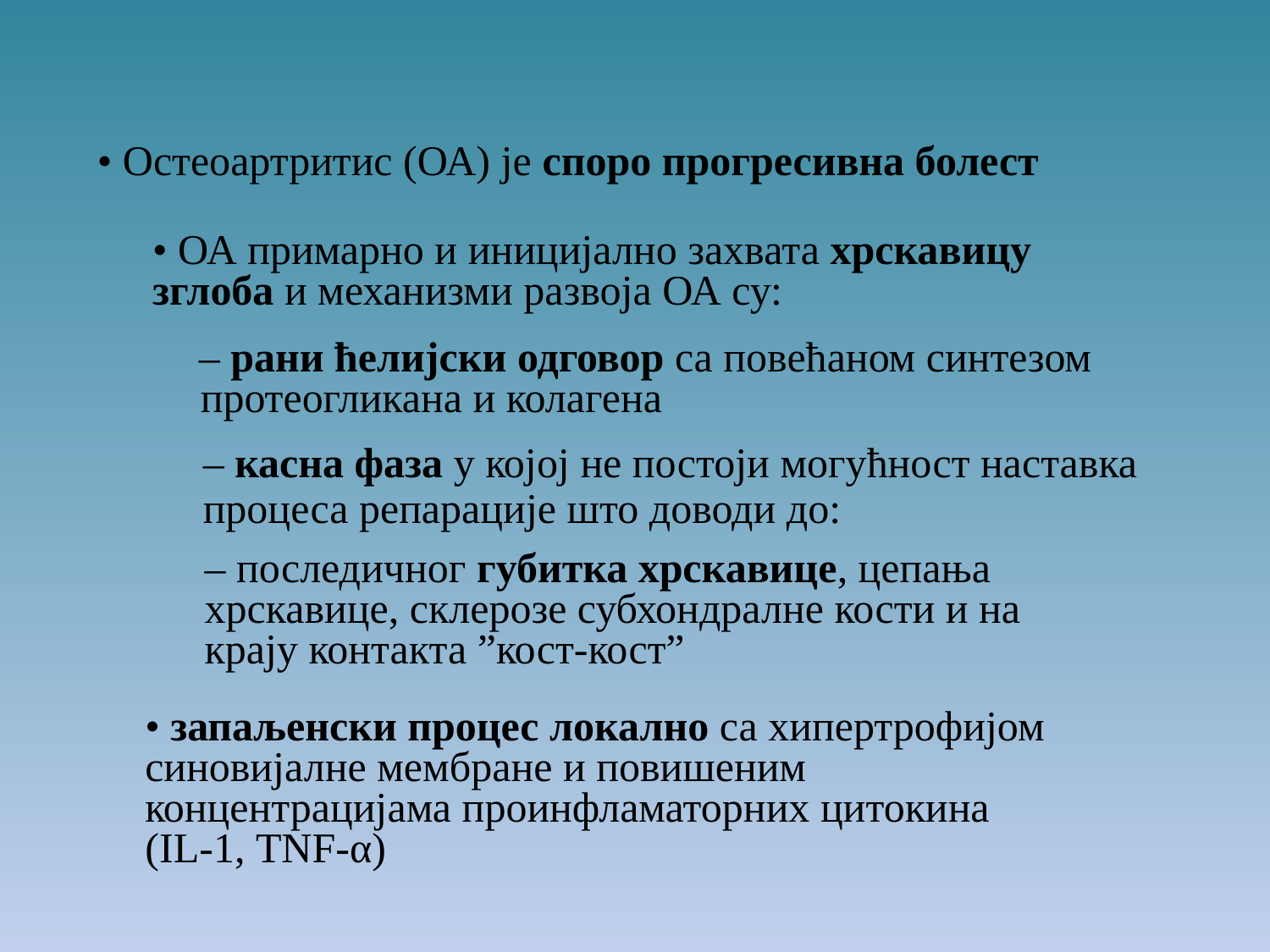

• Остеоартритис (ОА) је споро прогресивна болест
• ОА примарно и иницијално захвата хрскавицу
зглоба и механизми развоја ОА су:
– рани ћелијски одговор са повећаном синтезом
протеогликана и колагена
– касна фаза у којој не постоји могућност наставка
процеса репарације што доводи до:
– последичног губитка хрскавице, цепања
хрскавице, склерозе субхондралне кости и на
крају контакта ”кост-кост”
• запаљенски процес локално са хипертрофијом
синовијалне мембране и повишеним
концентрацијама проинфламаторних цитокина
(IL-1, TNF-α)